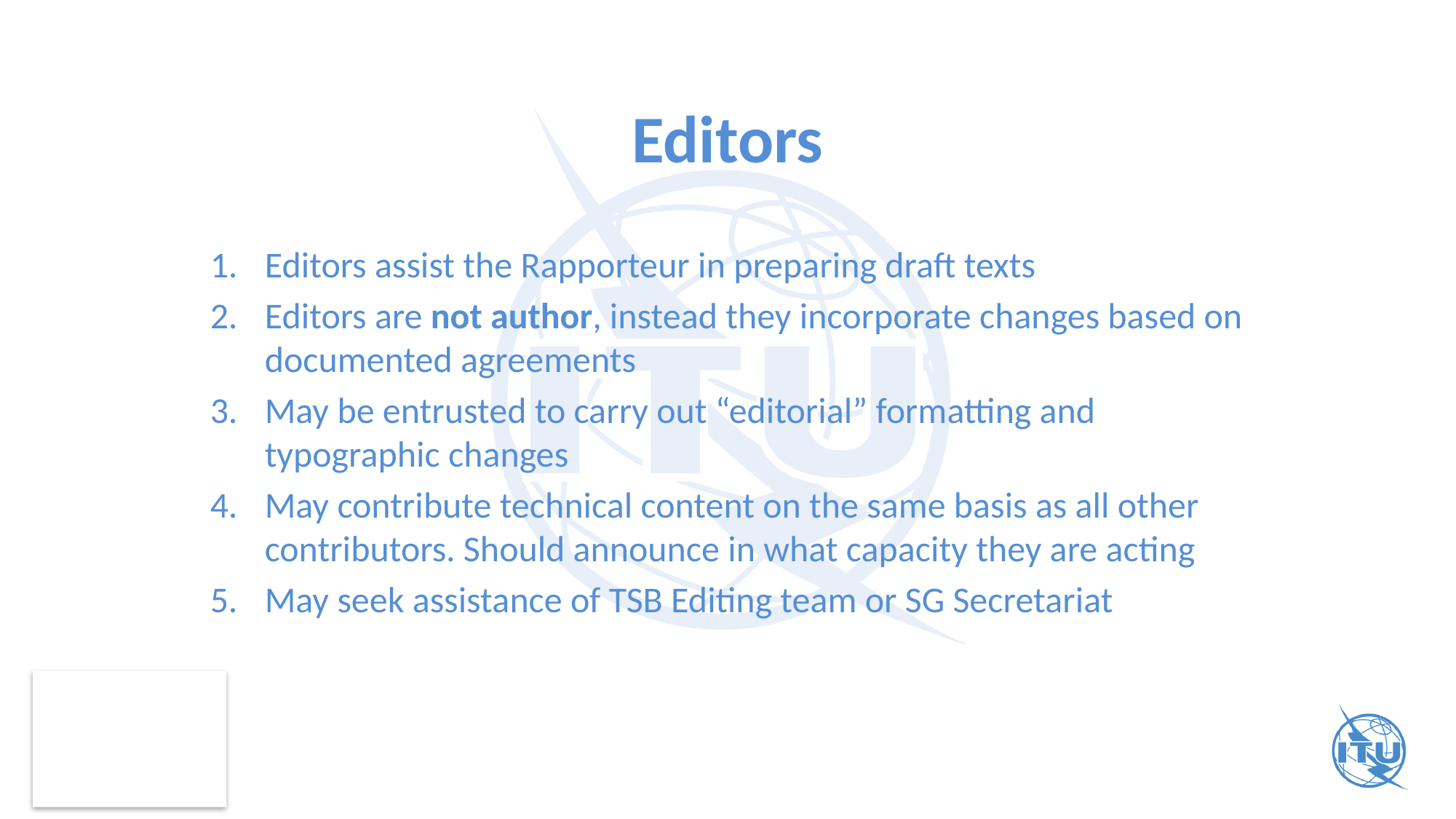

# Editors
Editors assist the Rapporteur in preparing draft texts
Editors are not author, instead they incorporate changes based on documented agreements
May be entrusted to carry out “editorial” formatting and typographic changes
May contribute technical content on the same basis as all other contributors. Should announce in what capacity they are acting
May seek assistance of TSB Editing team or SG Secretariat